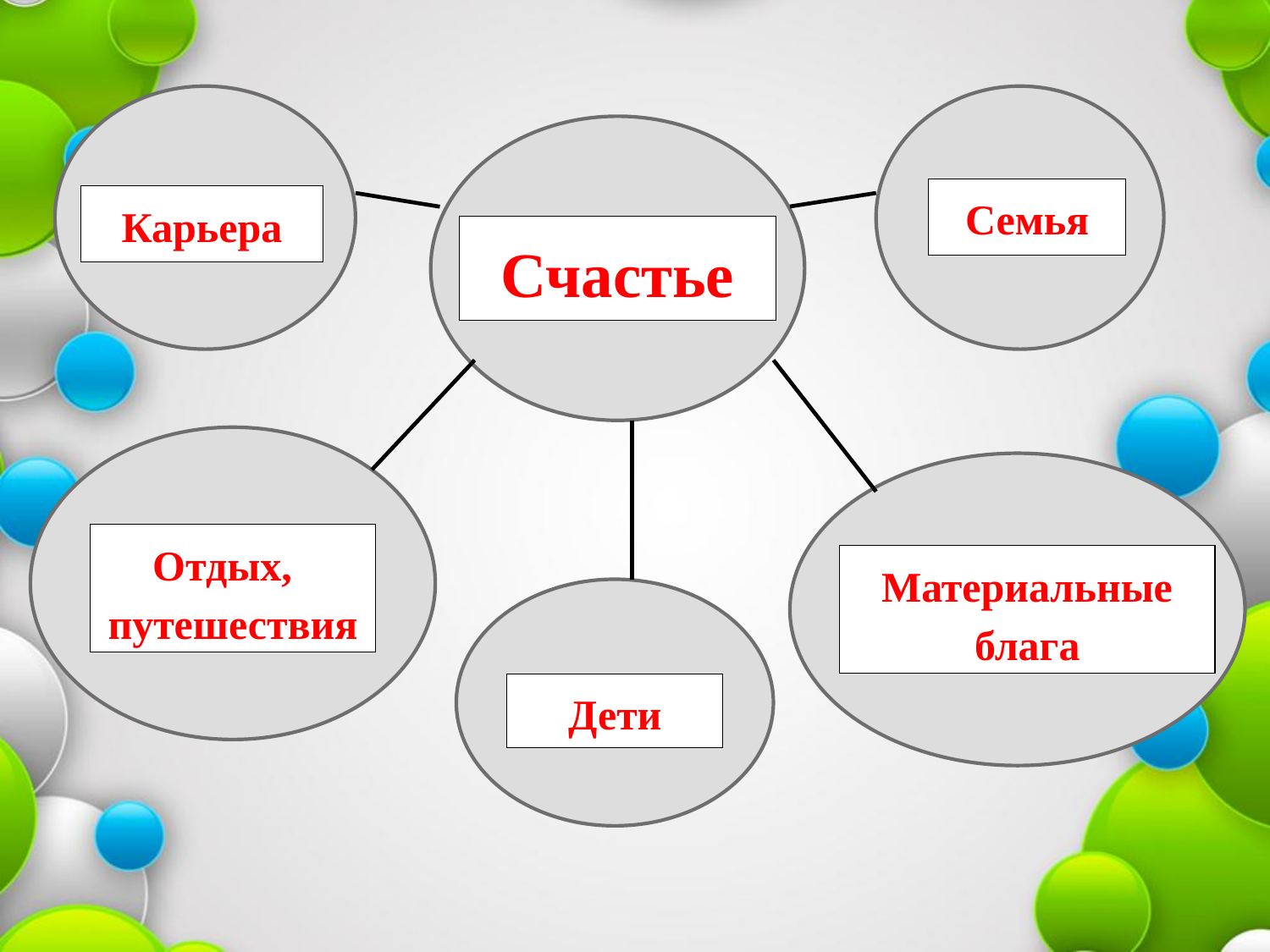

Семья
Карьера

Счастье

Отдых,   путешествия
Материальные блага

Дети